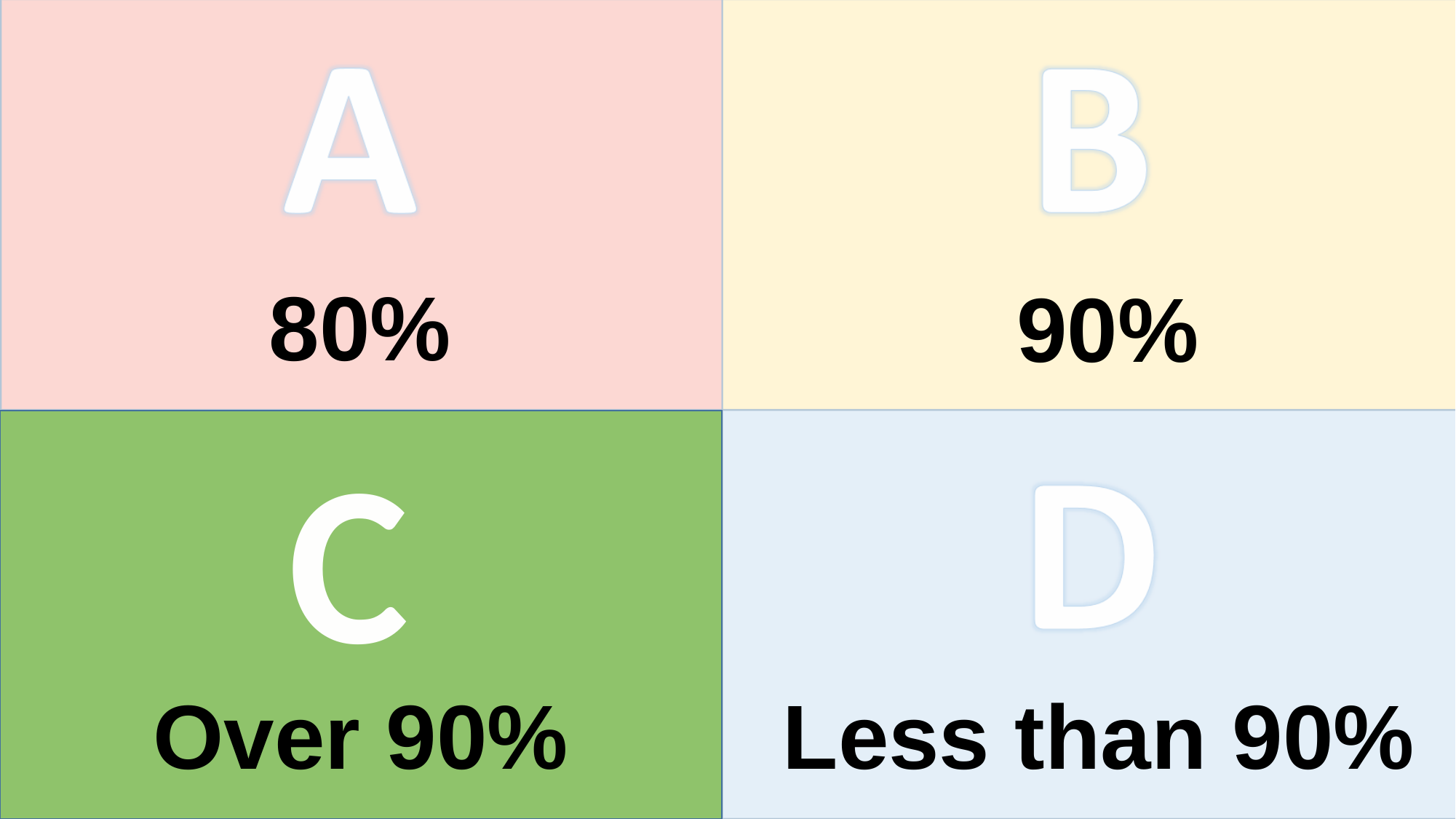

80%
90%

C
Over 90%
Less than 90%
Over 90%